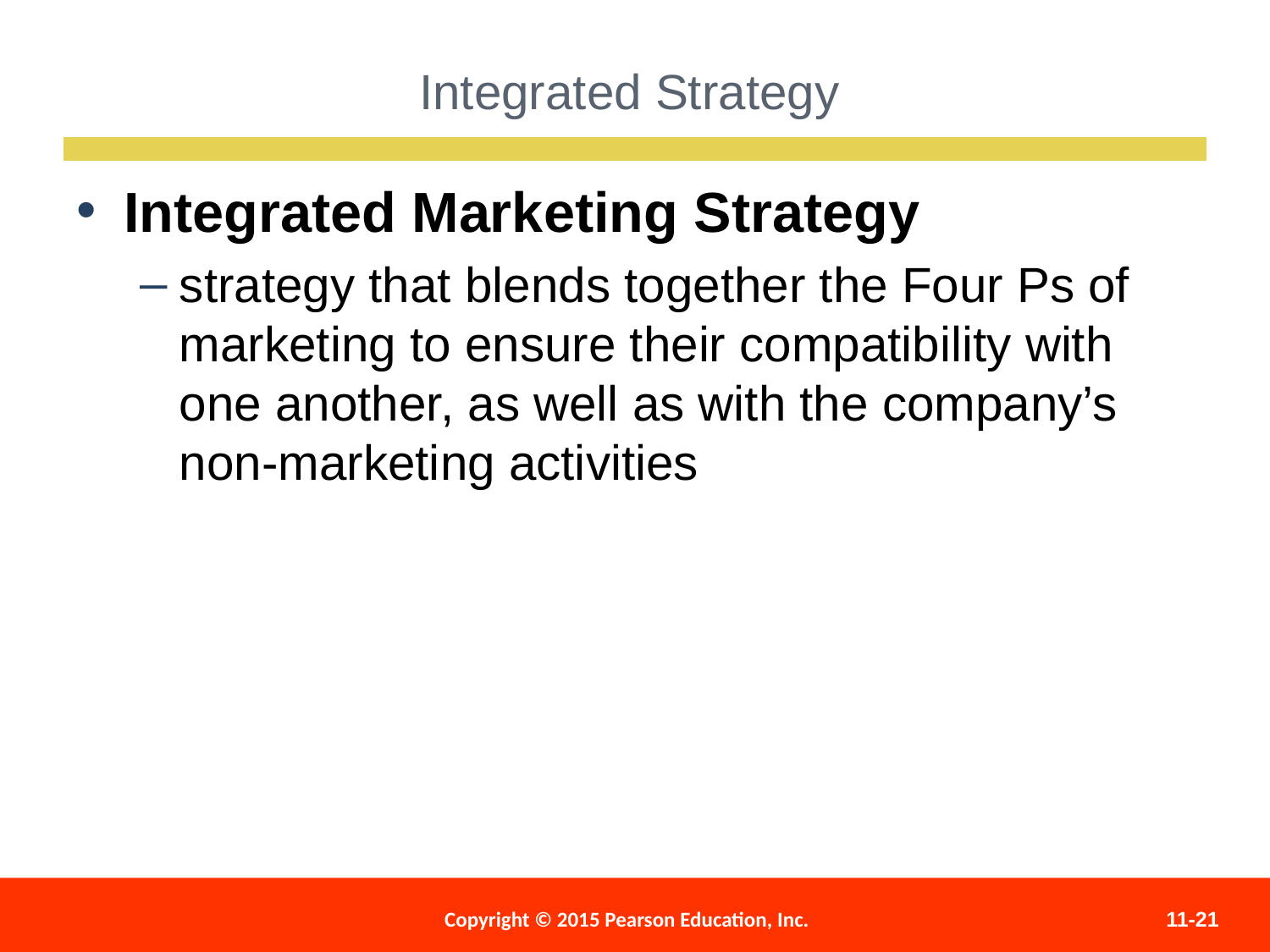

Integrated Strategy
Integrated Marketing Strategy
strategy that blends together the Four Ps of marketing to ensure their compatibility with one another, as well as with the company’s non-marketing activities